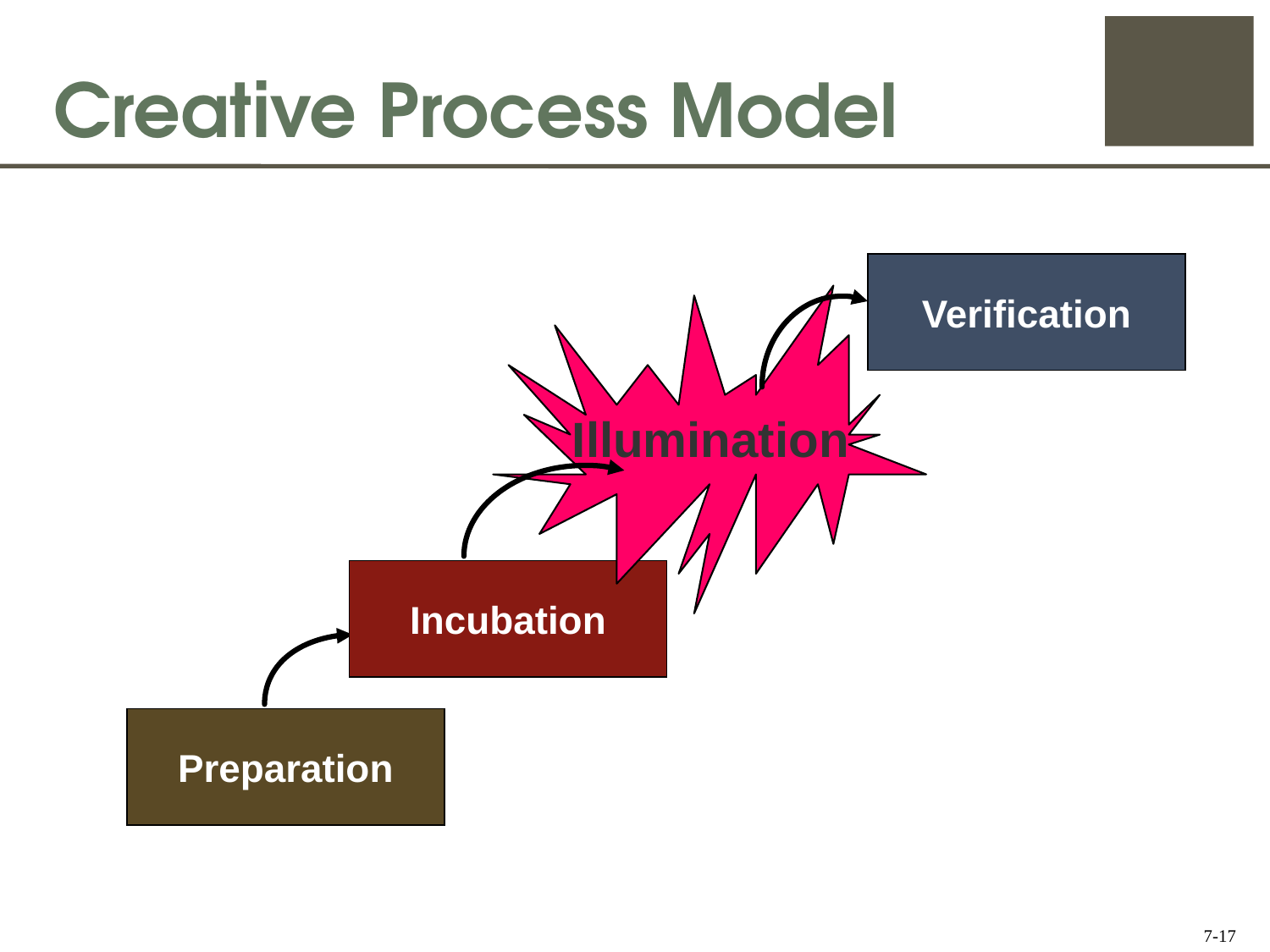

# Creative Process Model

Verification

Illumination

Incubation

Preparation